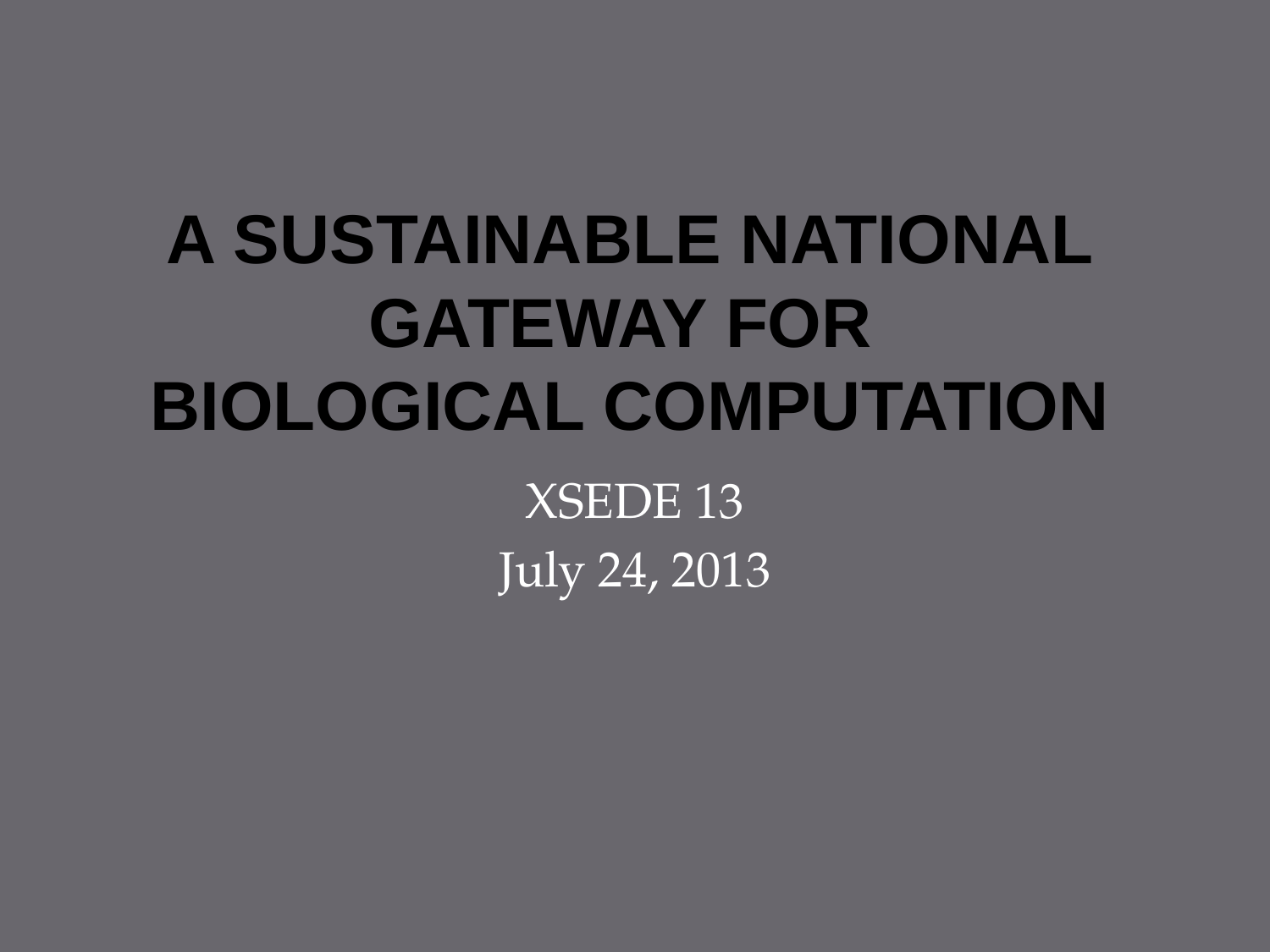

# A SUSTAINABLE NATIONAL GATEWAY FOR BIOLOGICAL COMPUTATION
XSEDE 13
July 24, 2013